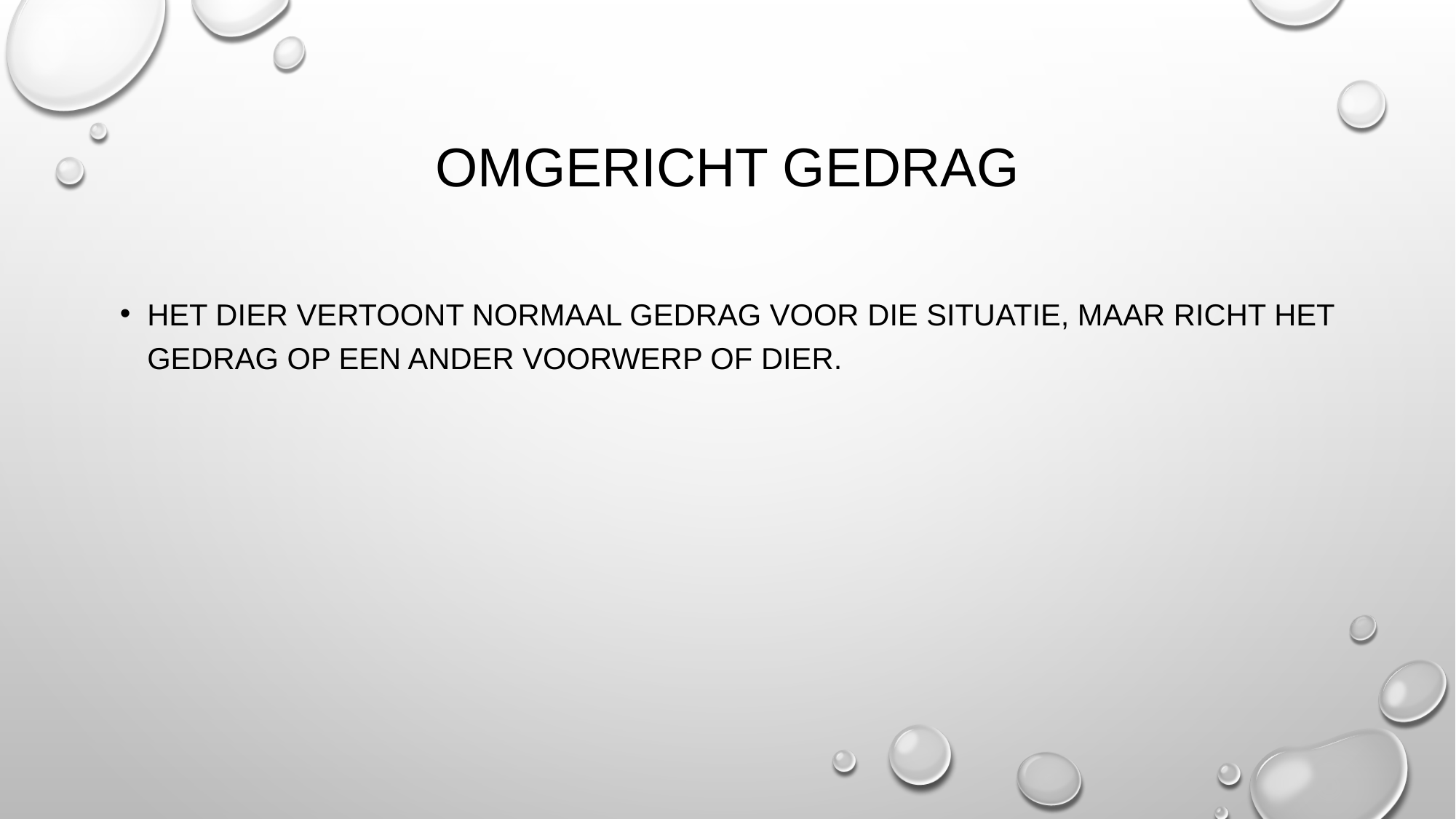

# Omgericht gedrag
Het dier vertoont normaal gedrag voor die situatie, maar richt het gedrag op een ander voorwerp of dier.